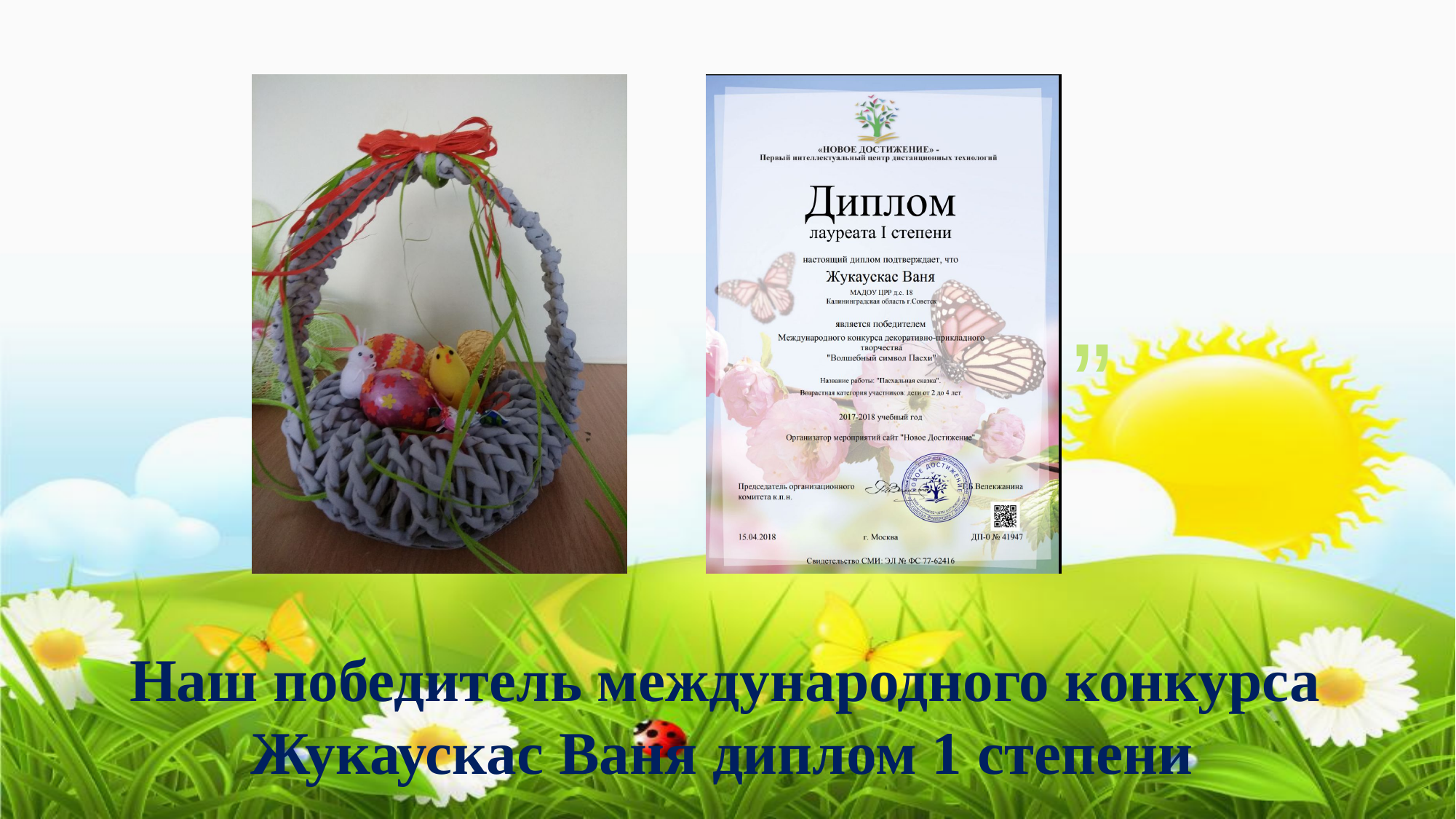

# Наш победитель международного конкурса Жукаускас Ваня диплом 1 степени